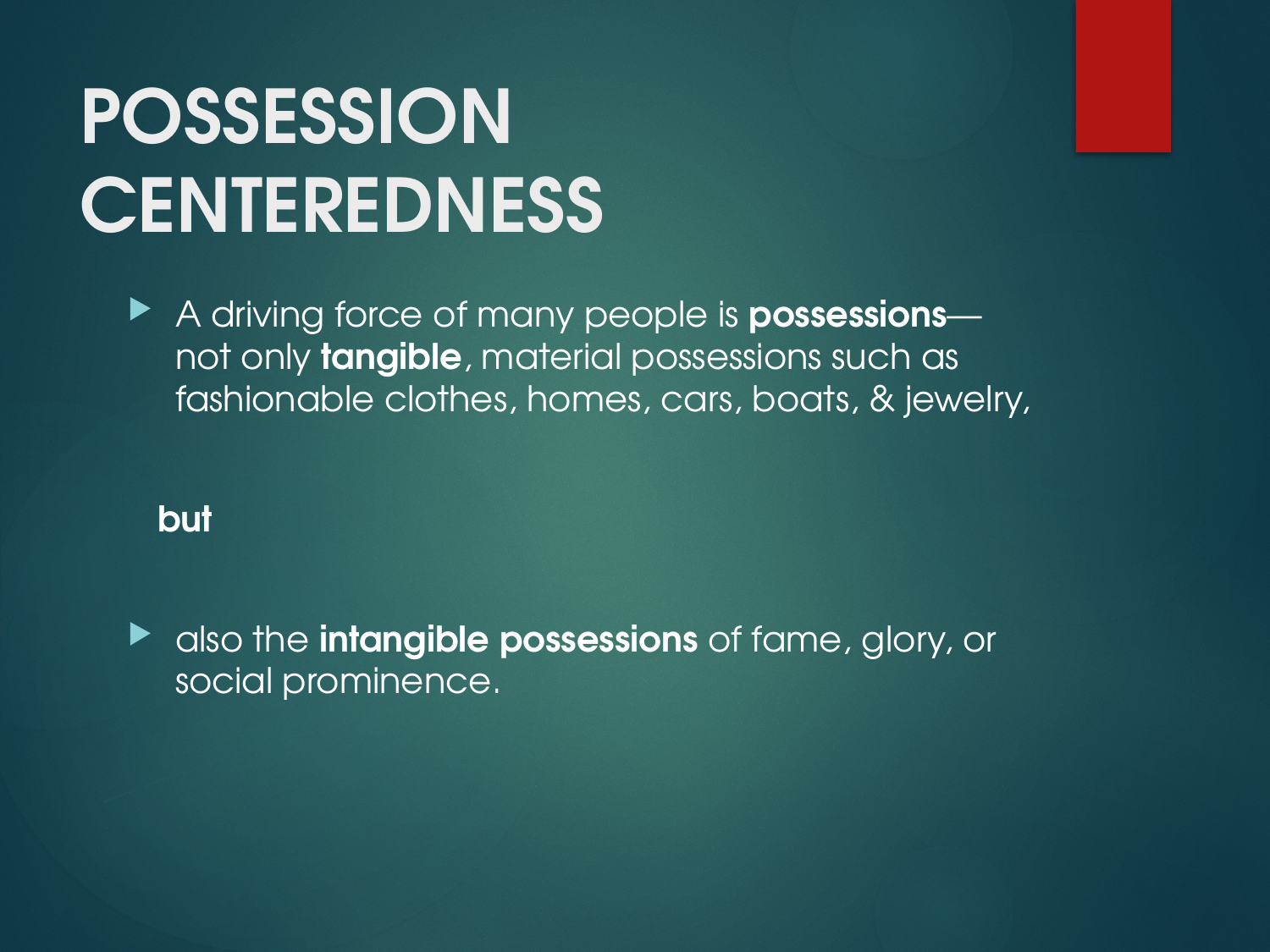

# POSSESSION CENTEREDNESS
A driving force of many people is possessions—not only tangible, material possessions such as fashionable clothes, homes, cars, boats, & jewelry,

   but

also the intangible possessions of fame, glory, or social prominence.